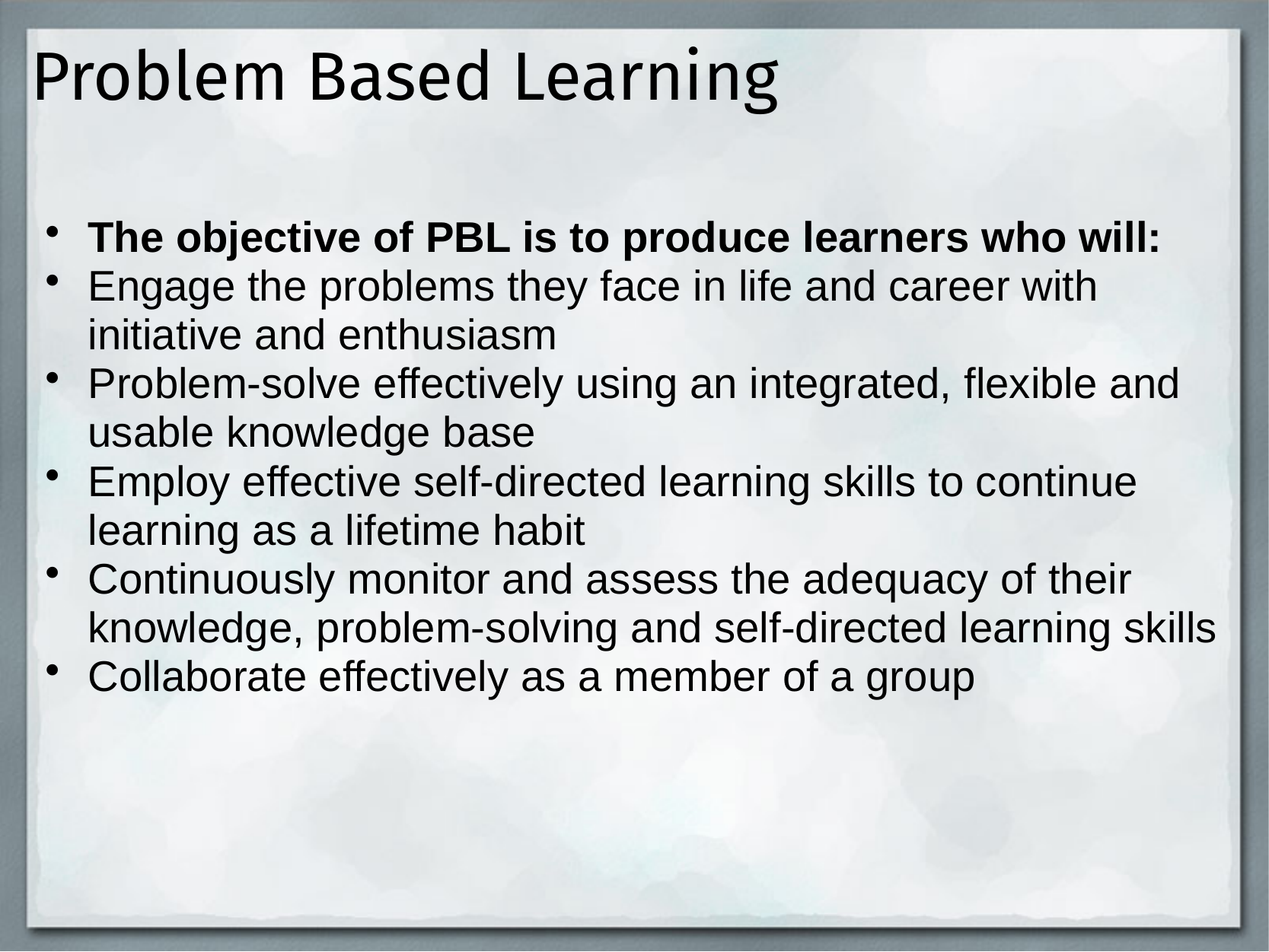

# Problem Based Learning

The objective of PBL is to produce learners who will:
Engage the problems they face in life and career with initiative and enthusiasm
Problem-solve effectively using an integrated, flexible and usable knowledge base
Employ effective self-directed learning skills to continue learning as a lifetime habit
Continuously monitor and assess the adequacy of their knowledge, problem-solving and self-directed learning skills
Collaborate effectively as a member of a group